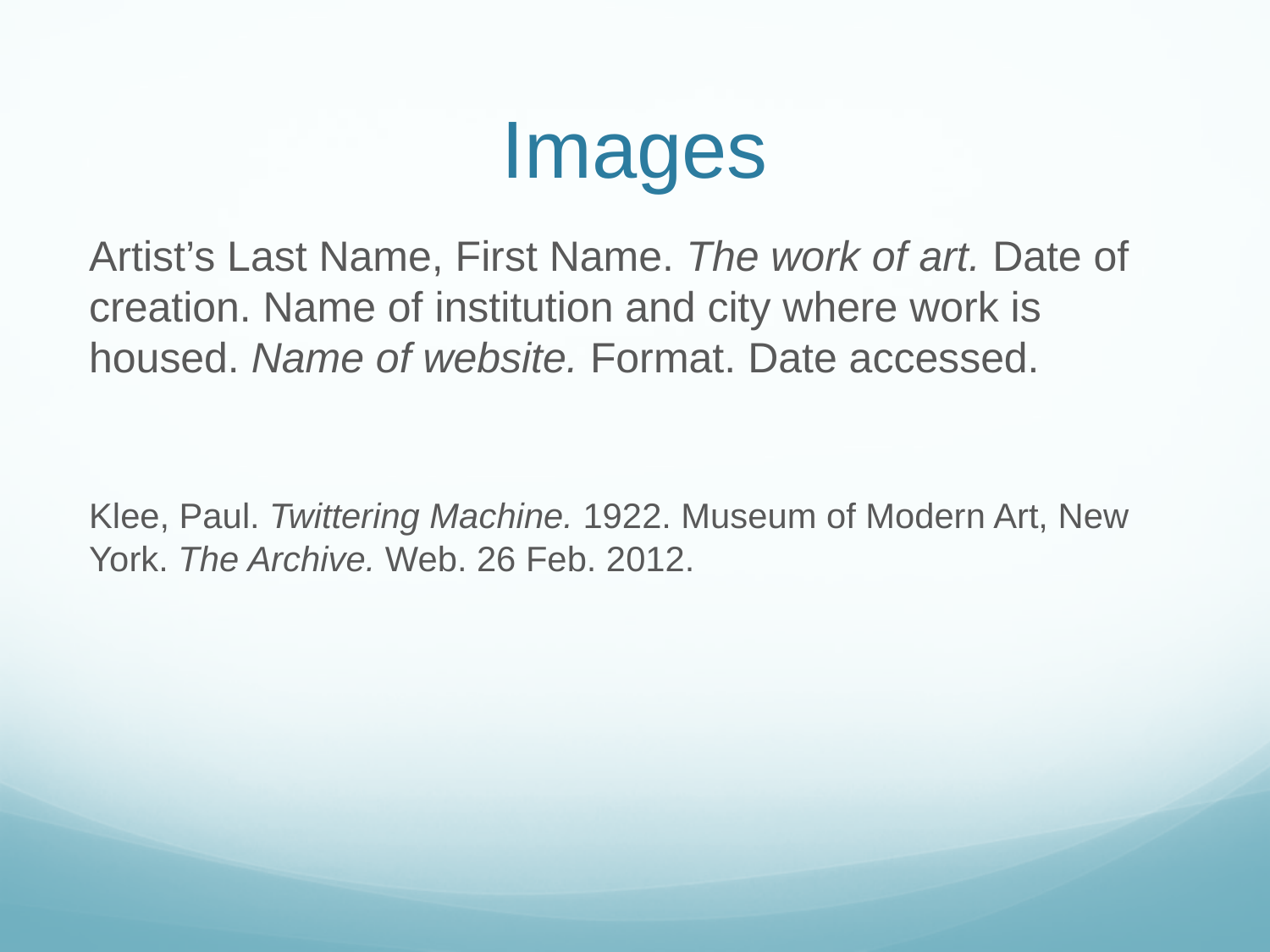

# Images
Artist’s Last Name, First Name. The work of art. Date of creation. Name of institution and city where work is housed. Name of website. Format. Date accessed.

Klee, Paul. Twittering Machine. 1922. Museum of Modern Art, New York. The Archive. Web. 26 Feb. 2012.